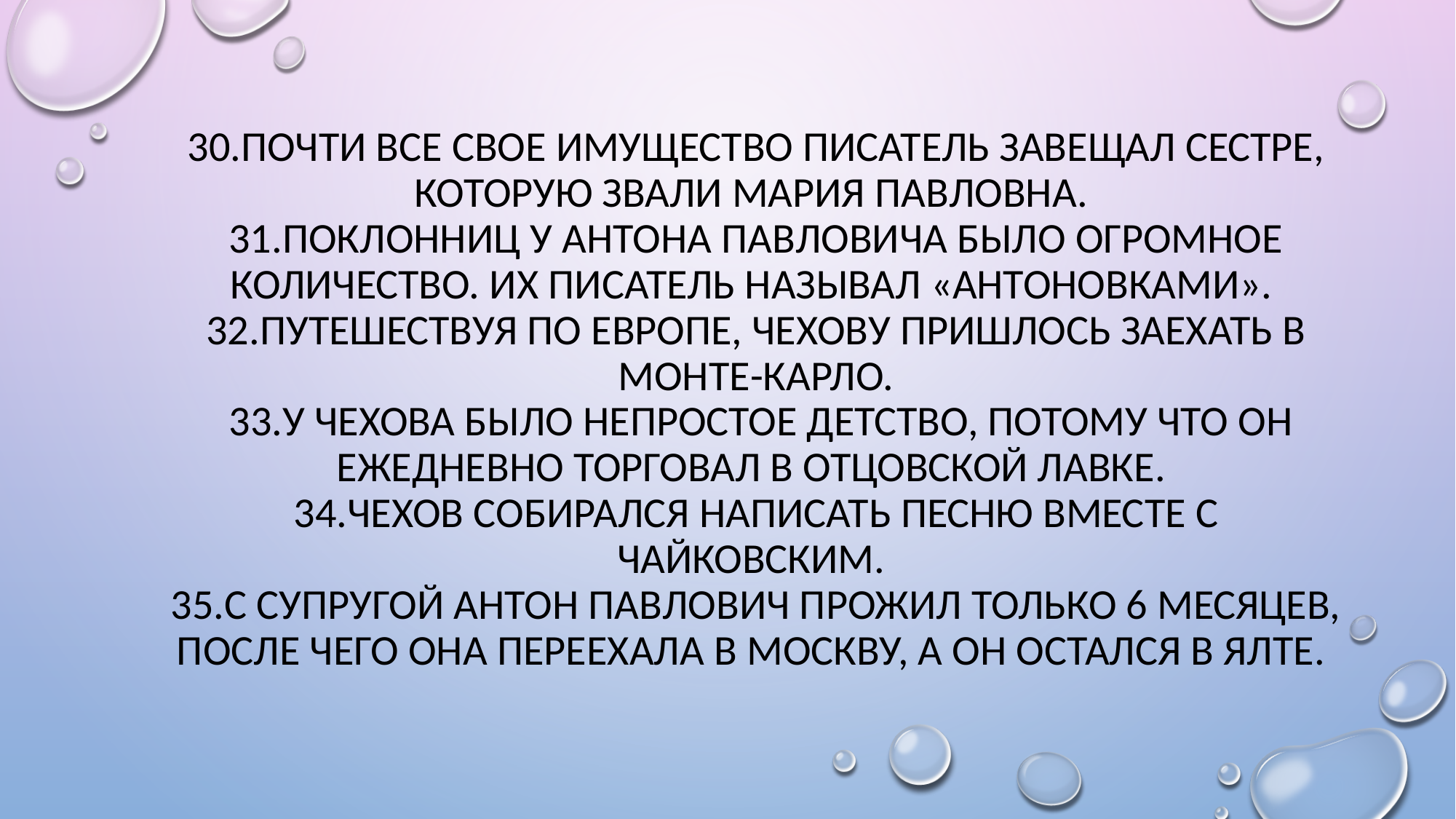

# 30.Почти все свое имущество писатель завещал сестре, которую звали Мария Павловна. 31.Поклонниц у Антона Павловича было огромное количество. Их писатель называл «антоновками». 32.Путешествуя по Европе, Чехову пришлось заехать в Монте-Карло. 33.У Чехова было непростое детство, потому что он ежедневно торговал в отцовской лавке. 34.Чехов собирался написать песню вместе с Чайковским. 35.С супругой Антон Павлович прожил только 6 месяцев, после чего она переехала в Москву, а он остался в Ялте.